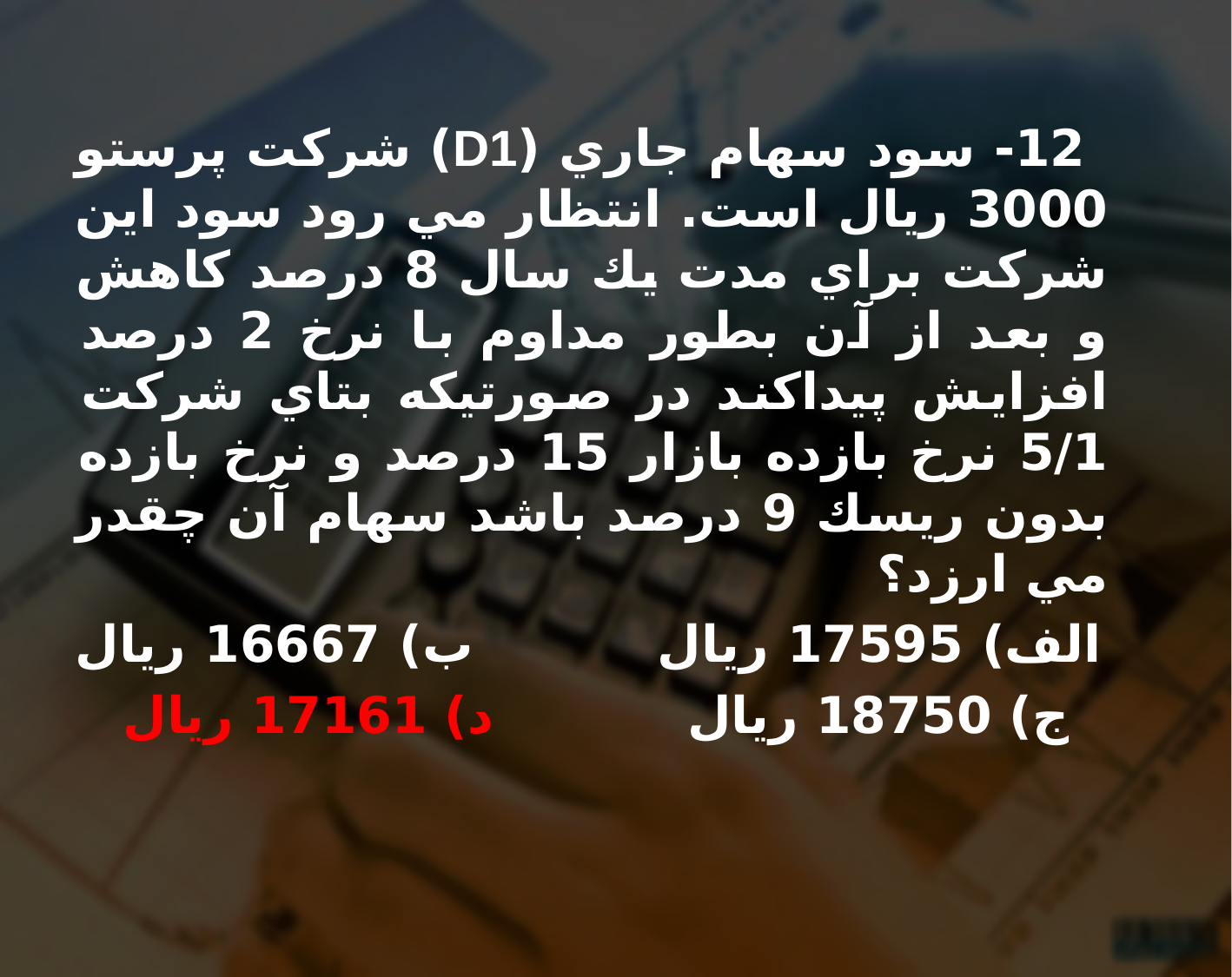

12- سود سهام جاري (D1) شركت پرستو 3000 ريال است. انتظار مي رود سود اين شركت براي مدت يك سال 8 درصد كاهش و بعد از آن بطور مداوم با نرخ 2 درصد افزايش پيداكند در صورتيكه بتاي شركت 5/1 نرخ بازده بازار 15 درصد و نرخ بازده بدون ريسك 9 درصد باشد سهام آن چقدر مي ارزد؟
   الف) 17595 ريال          ب) 16667 ريال
     ج) 18750 ريال           د) 17161 ريال